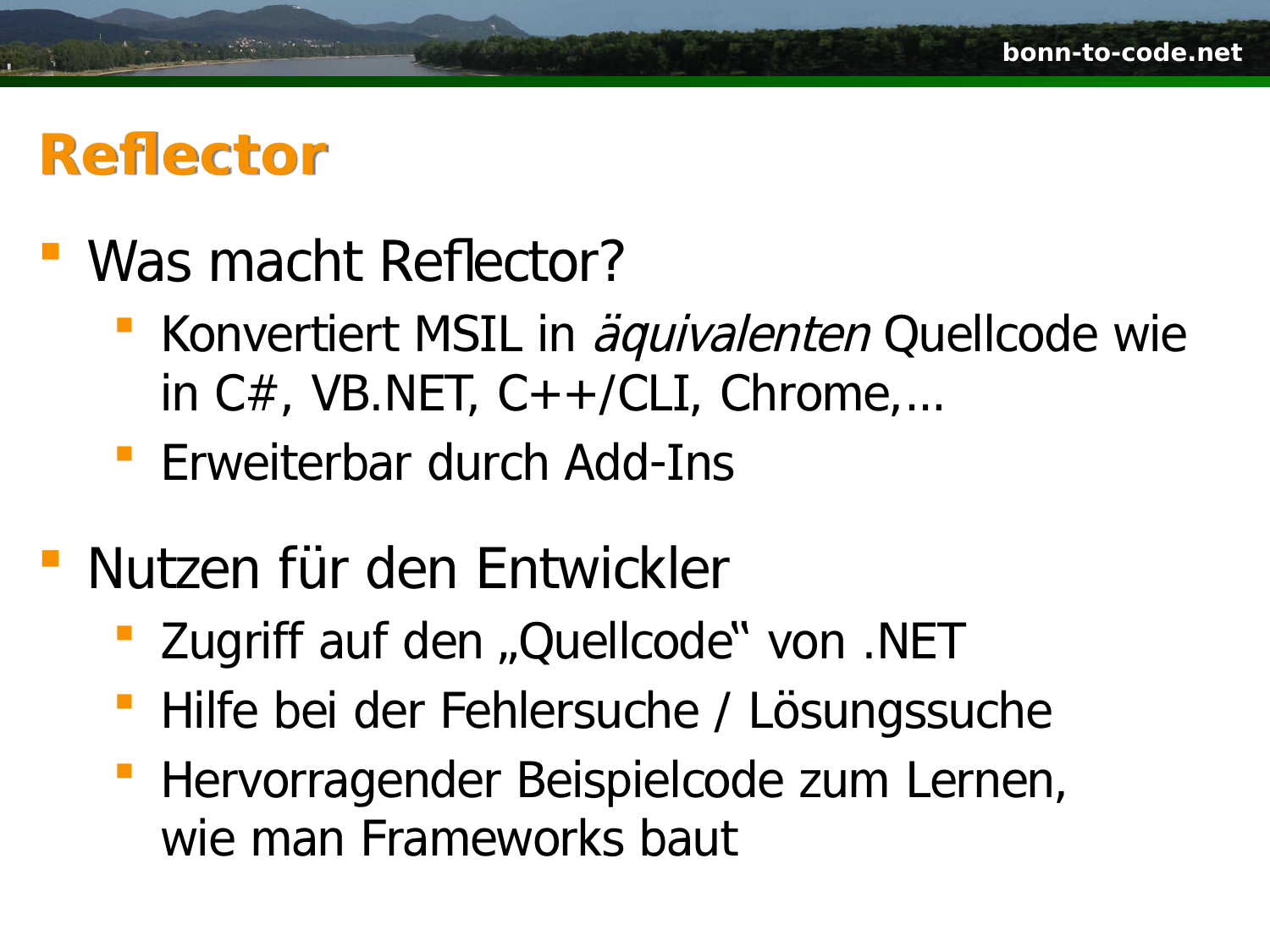

# Reflector
Was macht Reflector?
Konvertiert MSIL in äquivalenten Quellcode wie in C#, VB.NET, C++/CLI, Chrome,…
Erweiterbar durch Add-Ins
Nutzen für den Entwickler
Zugriff auf den „Quellcode“ von .NET
Hilfe bei der Fehlersuche / Lösungssuche
Hervorragender Beispielcode zum Lernen,
wie man Frameworks baut